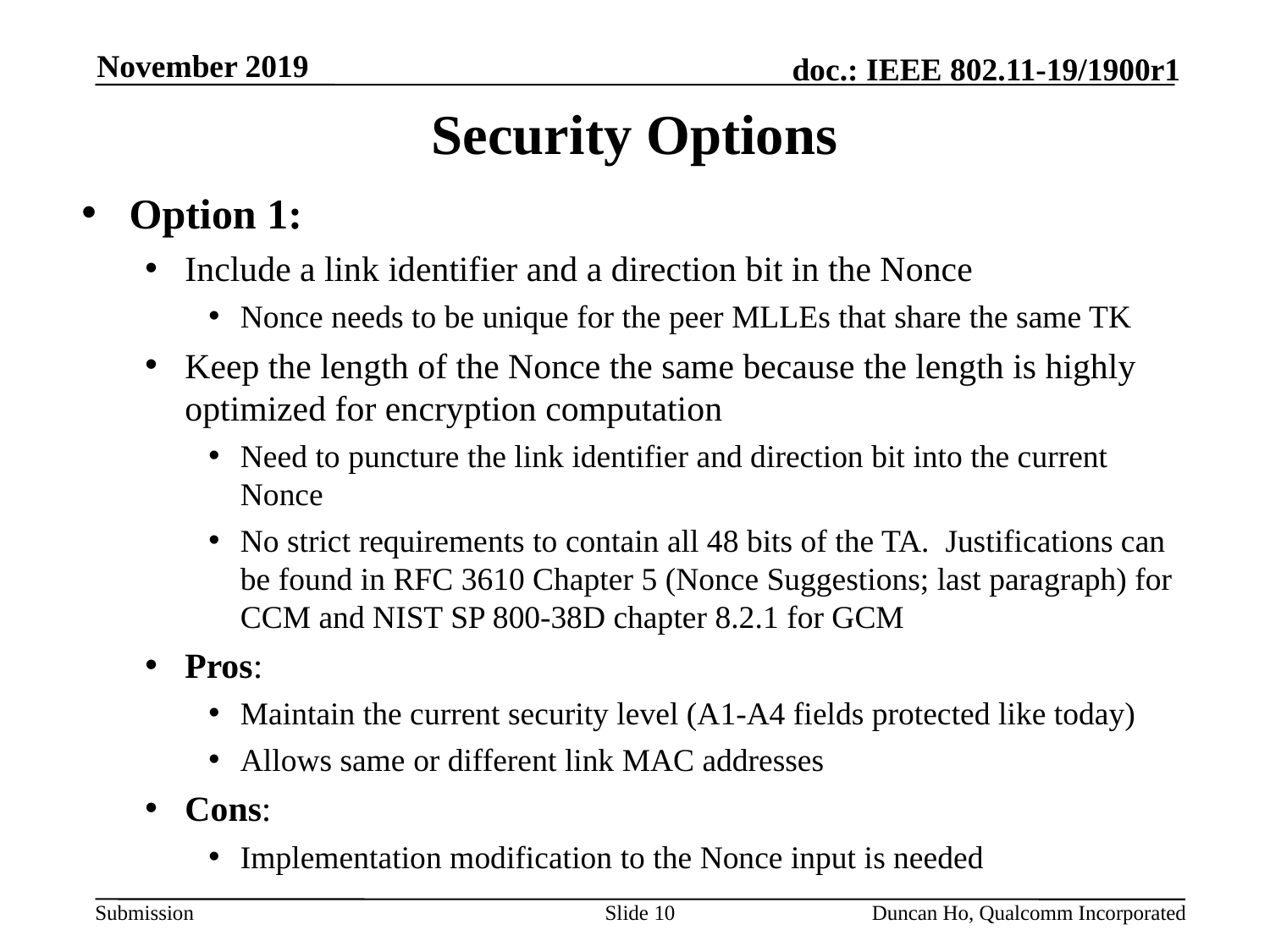

November 2019
# Security Options
Option 1:
Include a link identifier and a direction bit in the Nonce
Nonce needs to be unique for the peer MLLEs that share the same TK
Keep the length of the Nonce the same because the length is highly optimized for encryption computation
Need to puncture the link identifier and direction bit into the current Nonce
No strict requirements to contain all 48 bits of the TA.  Justifications can be found in RFC 3610 Chapter 5 (Nonce Suggestions; last paragraph) for CCM and NIST SP 800-38D chapter 8.2.1 for GCM
Pros:
Maintain the current security level (A1-A4 fields protected like today)
Allows same or different link MAC addresses
Cons:
Implementation modification to the Nonce input is needed

Slide 10
Duncan Ho, Qualcomm Incorporated